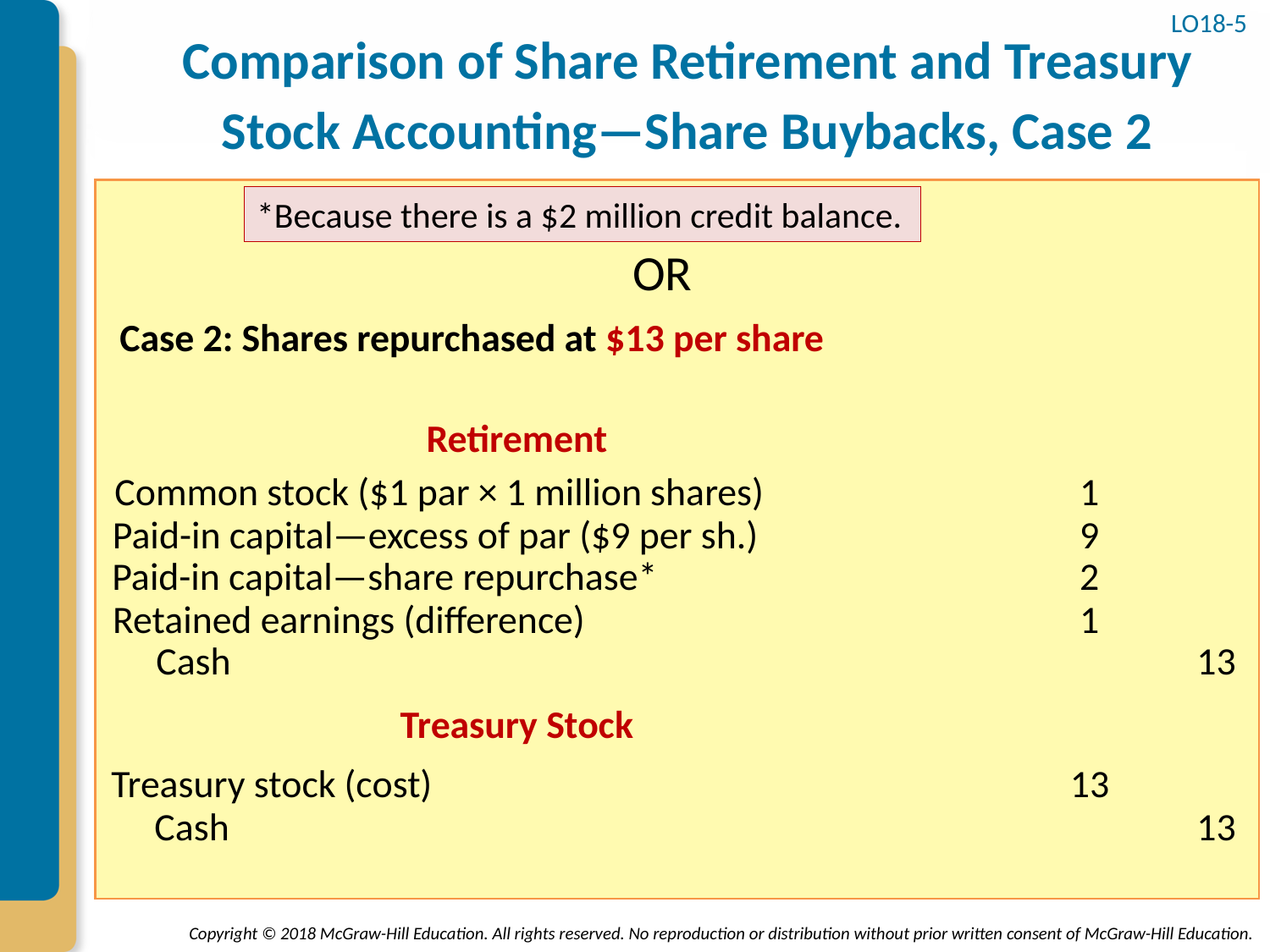

# Comparison of Share Retirement and Treasury Stock Accounting—Share Buybacks, Case 2
LO18-5

*Because there is a $2 million credit balance.
OR

Case 2: Shares repurchased at $13 per share
Retirement
Common stock ($1 par × 1 million shares)
1
Paid-in capital—excess of par ($9 per sh.)
9
Paid-in capital—share repurchase*
2
Retained earnings (difference)
1
     Cash
13
Treasury Stock
Treasury stock (cost)
13
            Cash
13